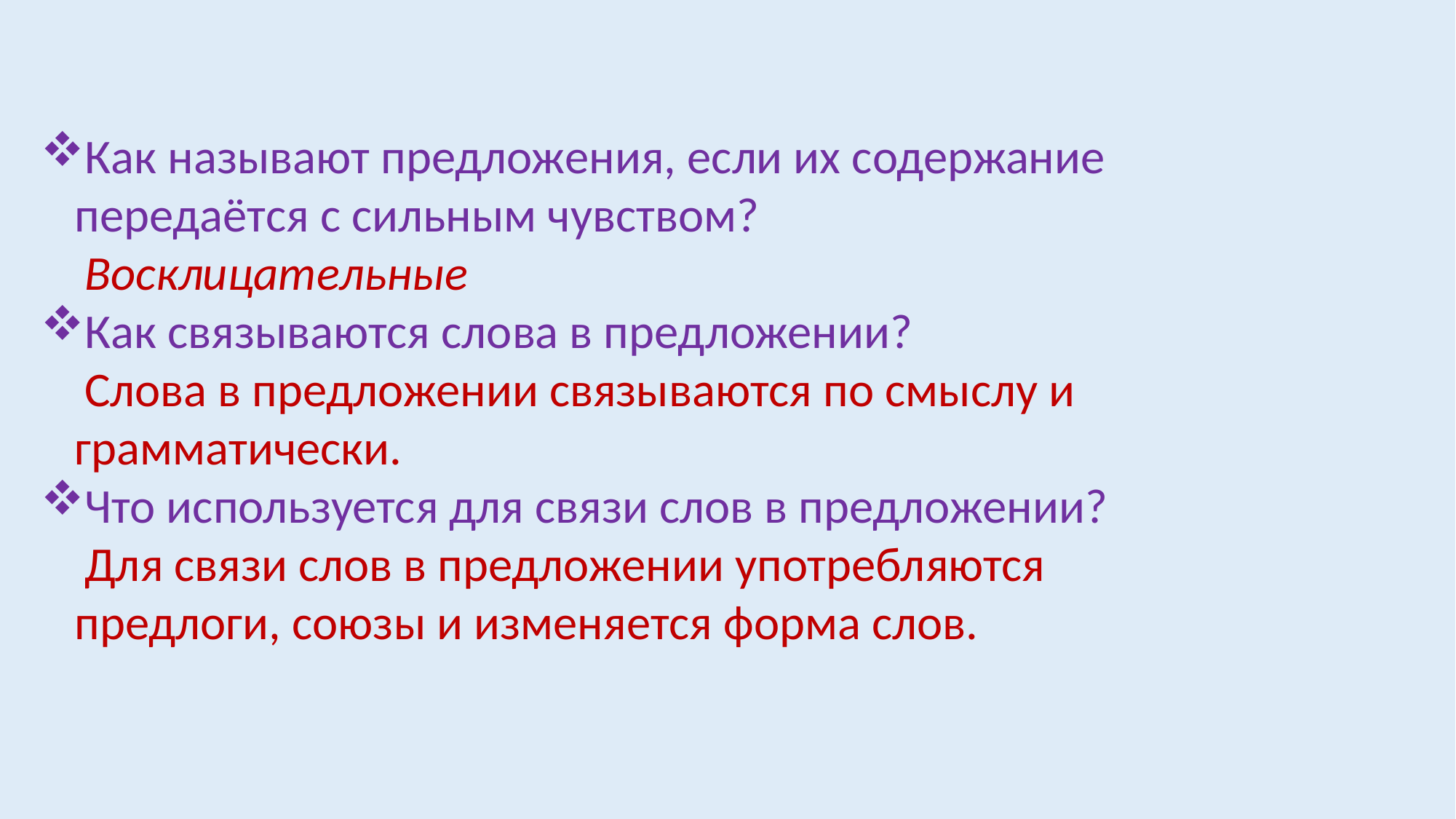

Как называют предложения, если их содержание передаётся с сильным чувством?
    Восклицательные
Как связываются слова в предложении?
    Слова в предложении связываются по смыслу и грамматически.
Что используется для связи слов в предложении?
    Для связи слов в предложении употребляются предлоги, союзы и изменяется форма слов.